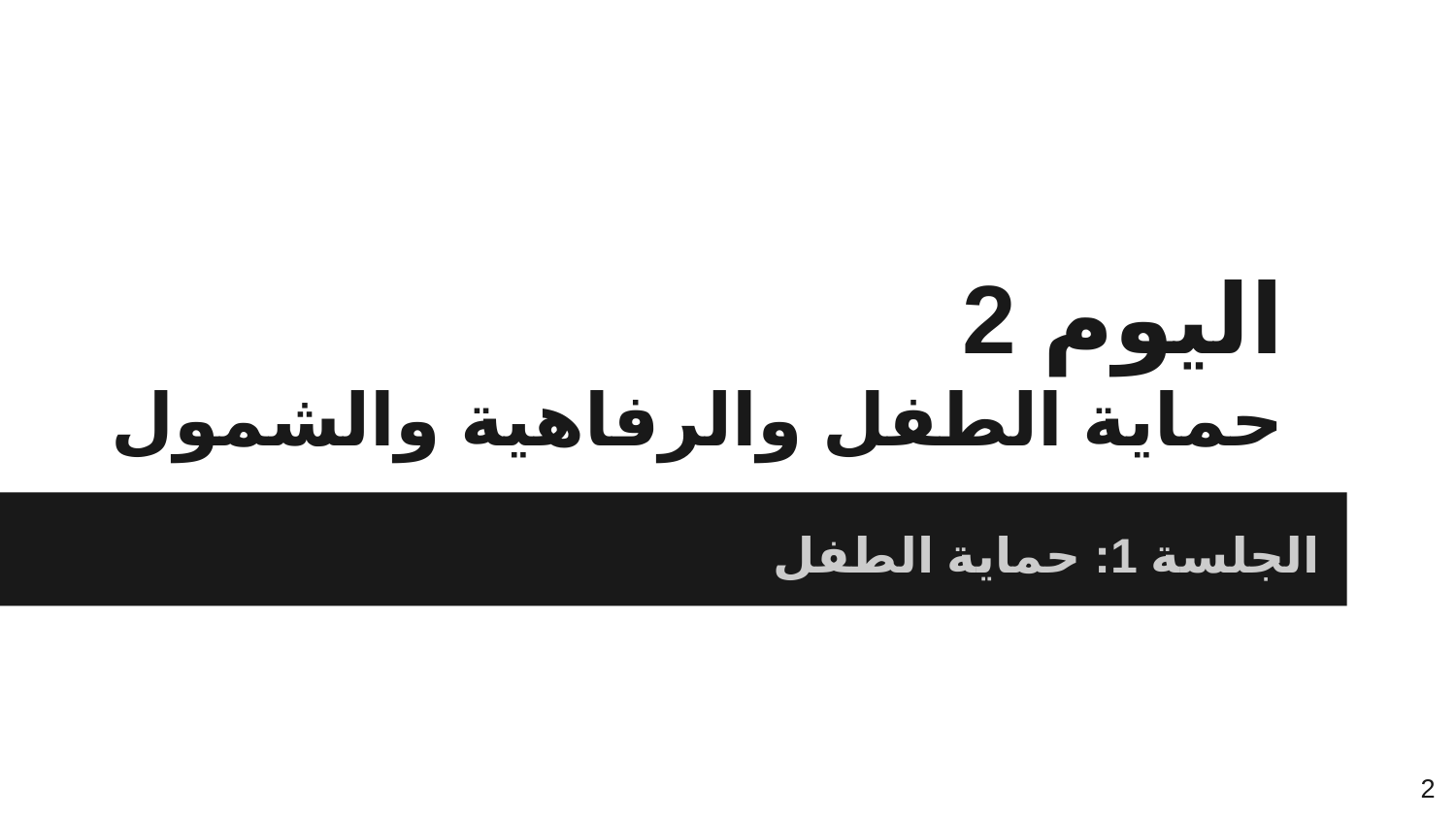

# اليوم 2
حماية الطفل والرفاهية والشمول
الجلسة 1: حماية الطفل
2